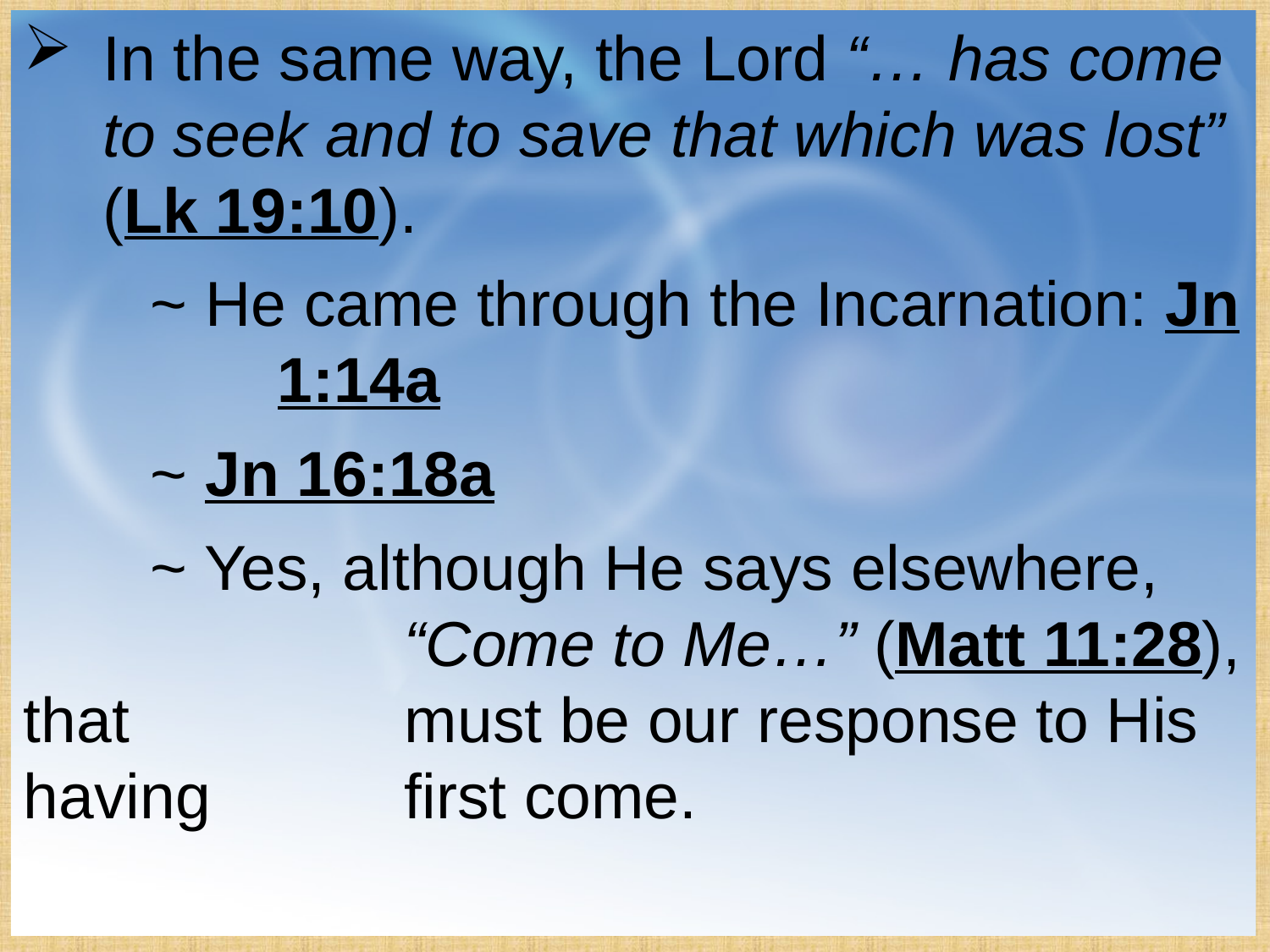

In the same way, the Lord “… has come to seek and to save that which was lost” (Lk 19:10).
	~ He came through the Incarnation: Jn 		1:14a
	~ Jn 16:18a
	~ Yes, although He says elsewhere, 			“Come to Me…” (Matt 11:28), that 			must be our response to His having 		first come.